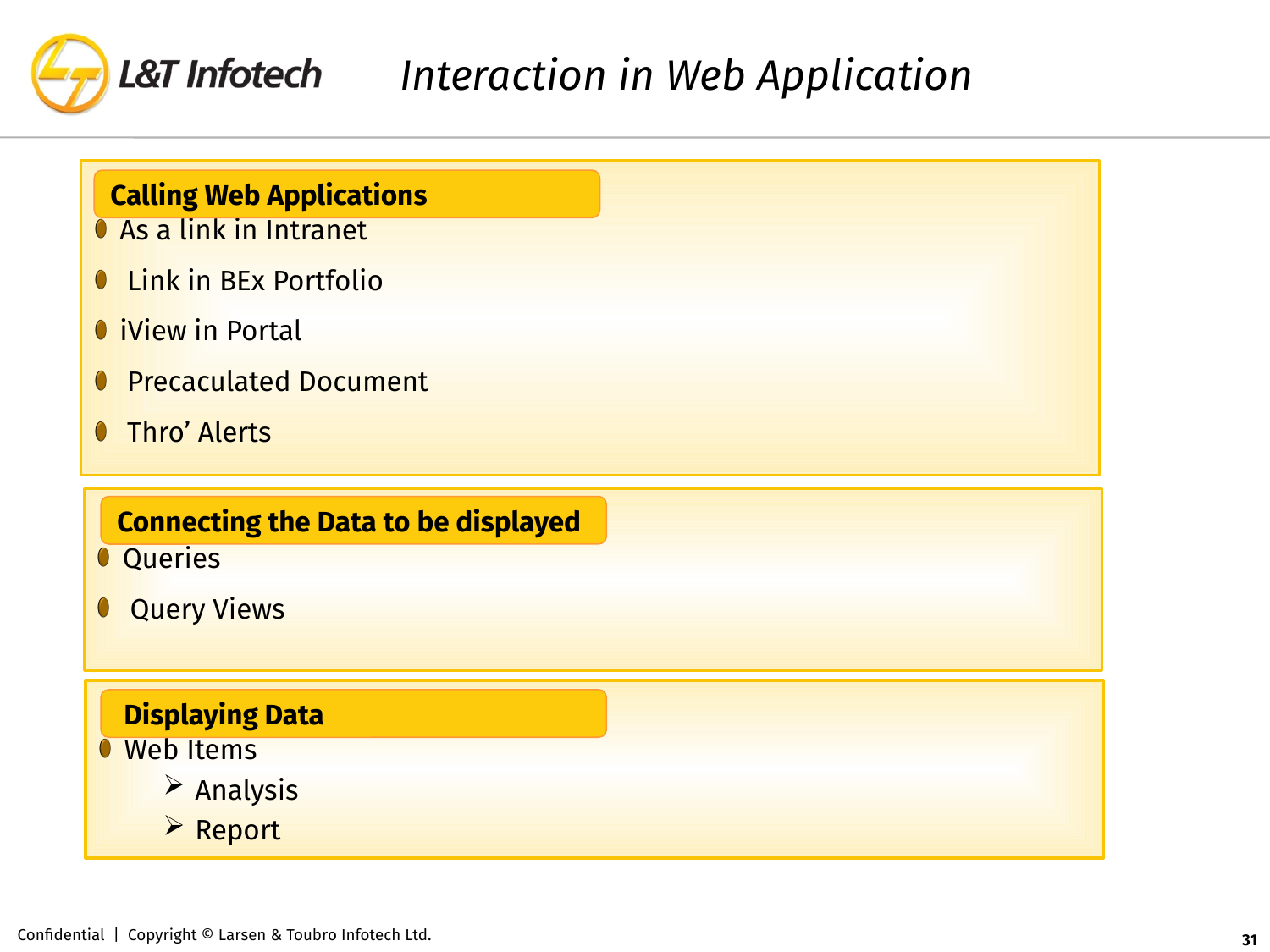

# Interaction in Web Application

As a link in Intranet
 Link in BEx Portfolio
iView in Portal
 Precaculated Document
 Thro’ Alerts
Calling Web Applications

Queries
 Query Views
Connecting the Data to be displayed

Web Items
 Analysis
 Report

 Displaying Data
Confidential  |  Copyright © Larsen & Toubro Infotech Ltd.
31